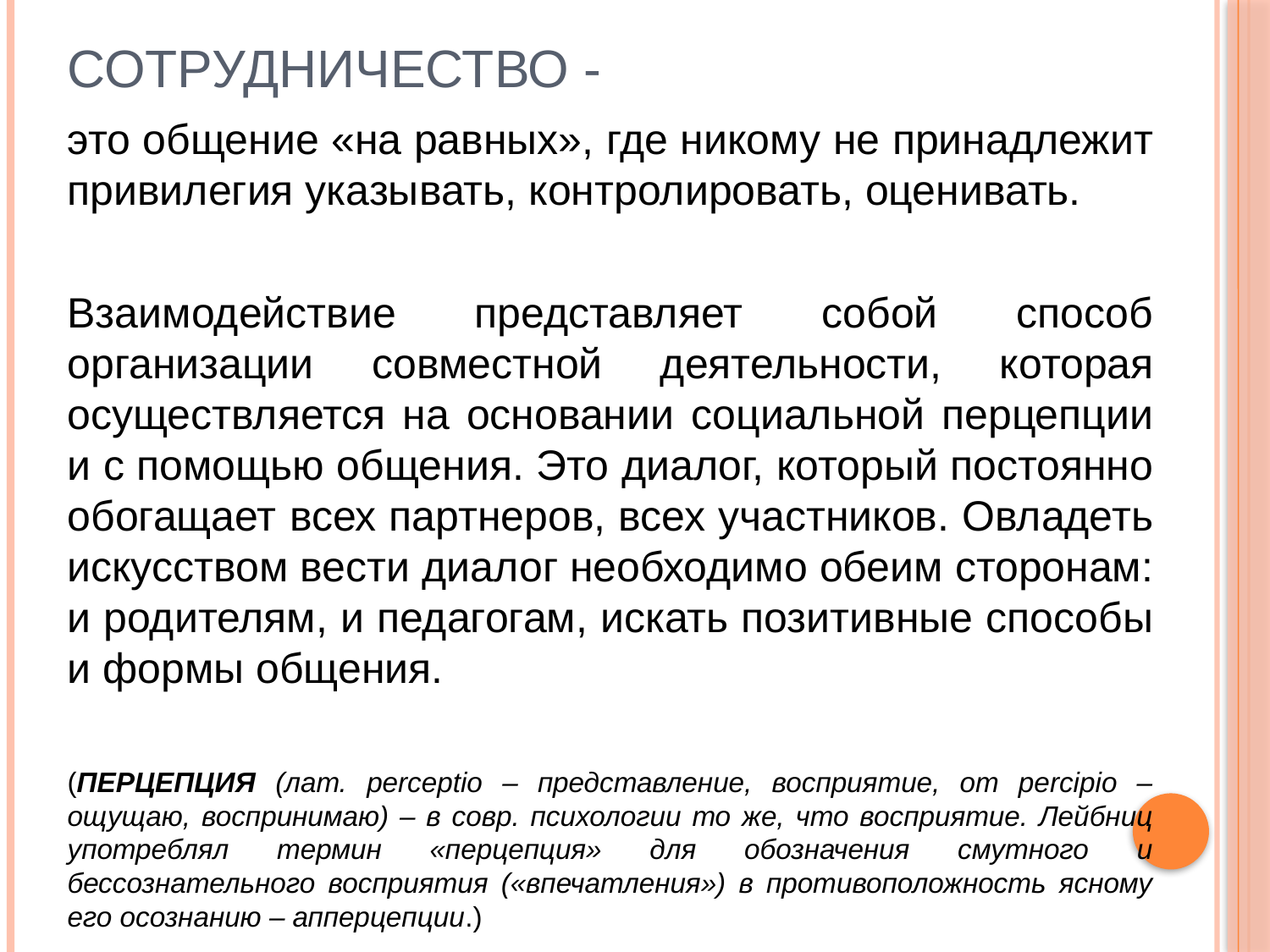

# Сотрудничество -
это общение «на равных», где никому не принадлежит привилегия указывать, контролировать, оценивать.

Взаимодействие представляет собой способ организации совместной деятельности, которая осуществляется на основании социальной перцепции и с помощью общения. Это диалог, который постоянно обогащает всех партнеров, всех участников. Овладеть искусством вести диалог необходимо обеим сторонам: и родителям, и педагогам, искать позитивные способы и формы общения.

(ПЕРЦЕПЦИЯ (лат. perceptio – представление, восприятие, от percipio – ощущаю, воспринимаю) – в совр. психологии то же, что восприятие. Лейбниц употреблял термин «перцепция» для обозначения смутного и бессознательного восприятия («впечатления») в противоположность ясному его осознанию – апперцепции.)